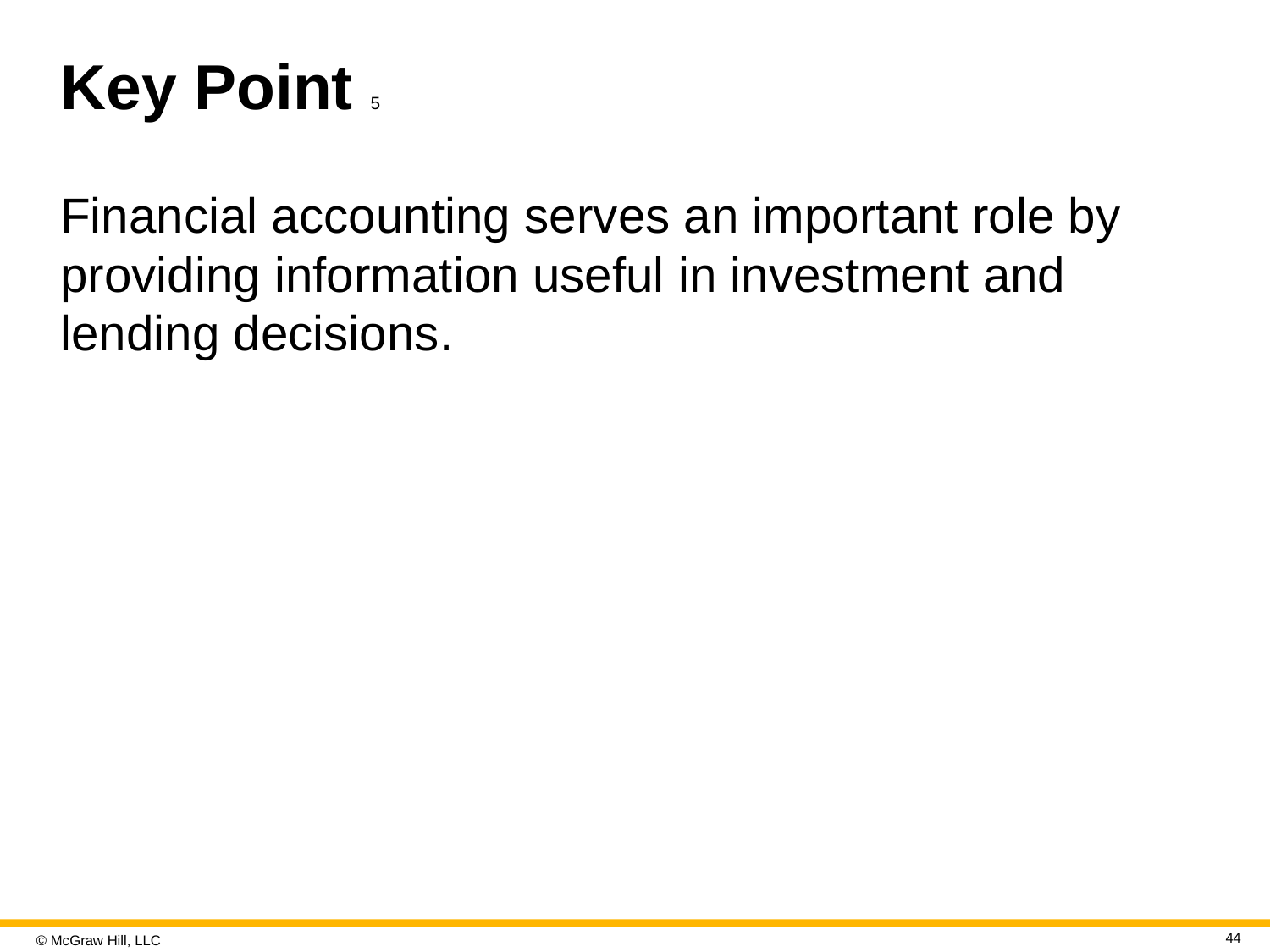

# Key Point 5
Financial accounting serves an important role by providing information useful in investment and lending decisions.
44